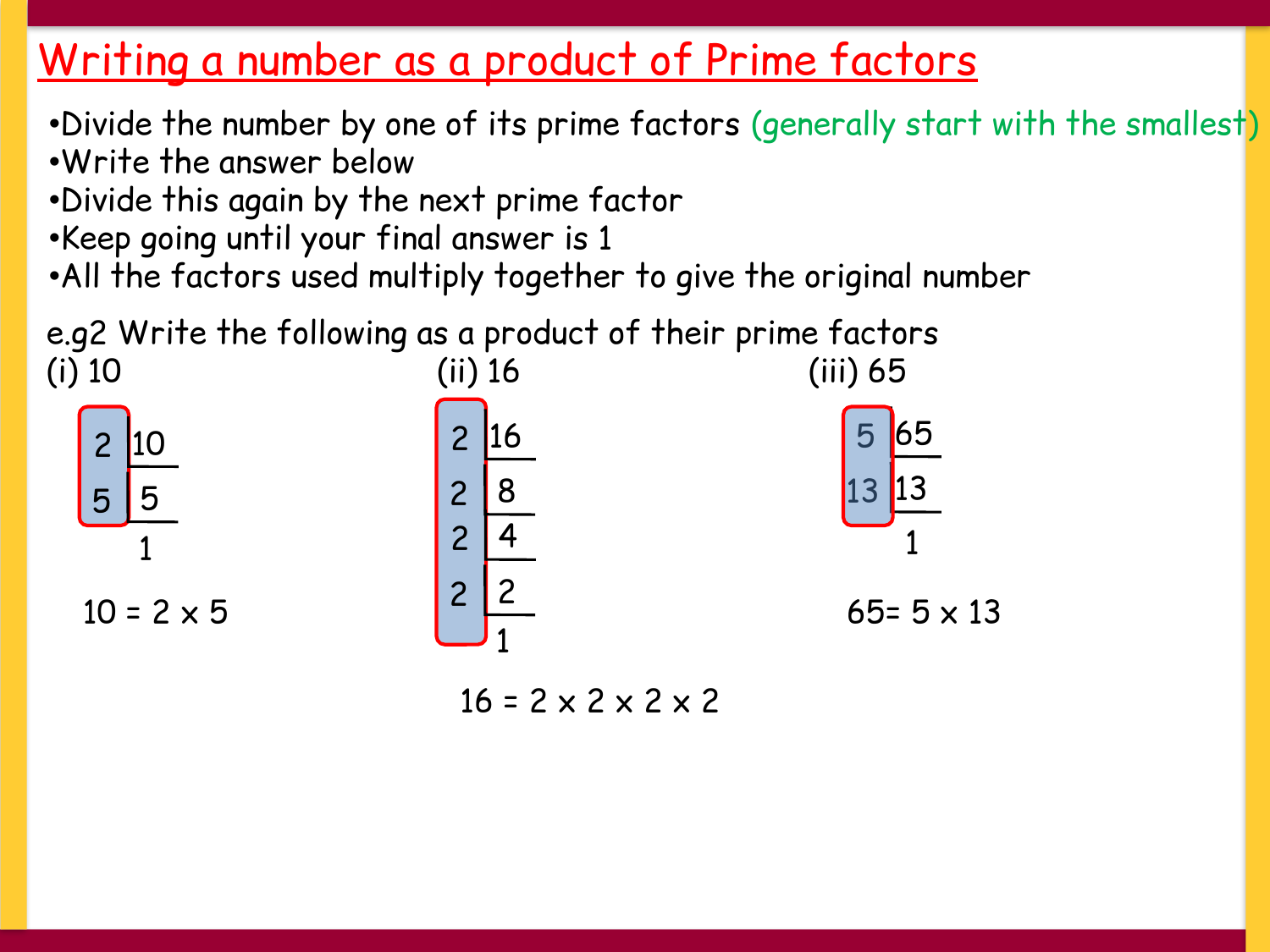

Writing a number as a product of Prime factors
Divide the number by one of its prime factors (generally start with the smallest)
Write the answer below
Divide this again by the next prime factor
Keep going until your final answer is 1
All the factors used multiply together to give the original number
e.g2 Write the following as a product of their prime factors
(i) 10 			 (ii) 16			(iii) 65

65
16
5
2
10
2
13
 8
13
2
 5
5
 4
2
 1
 1
 2
2
10 = 2 x 5
65= 5 x 13
 1
16 = 2 x 2 x 2 x 2